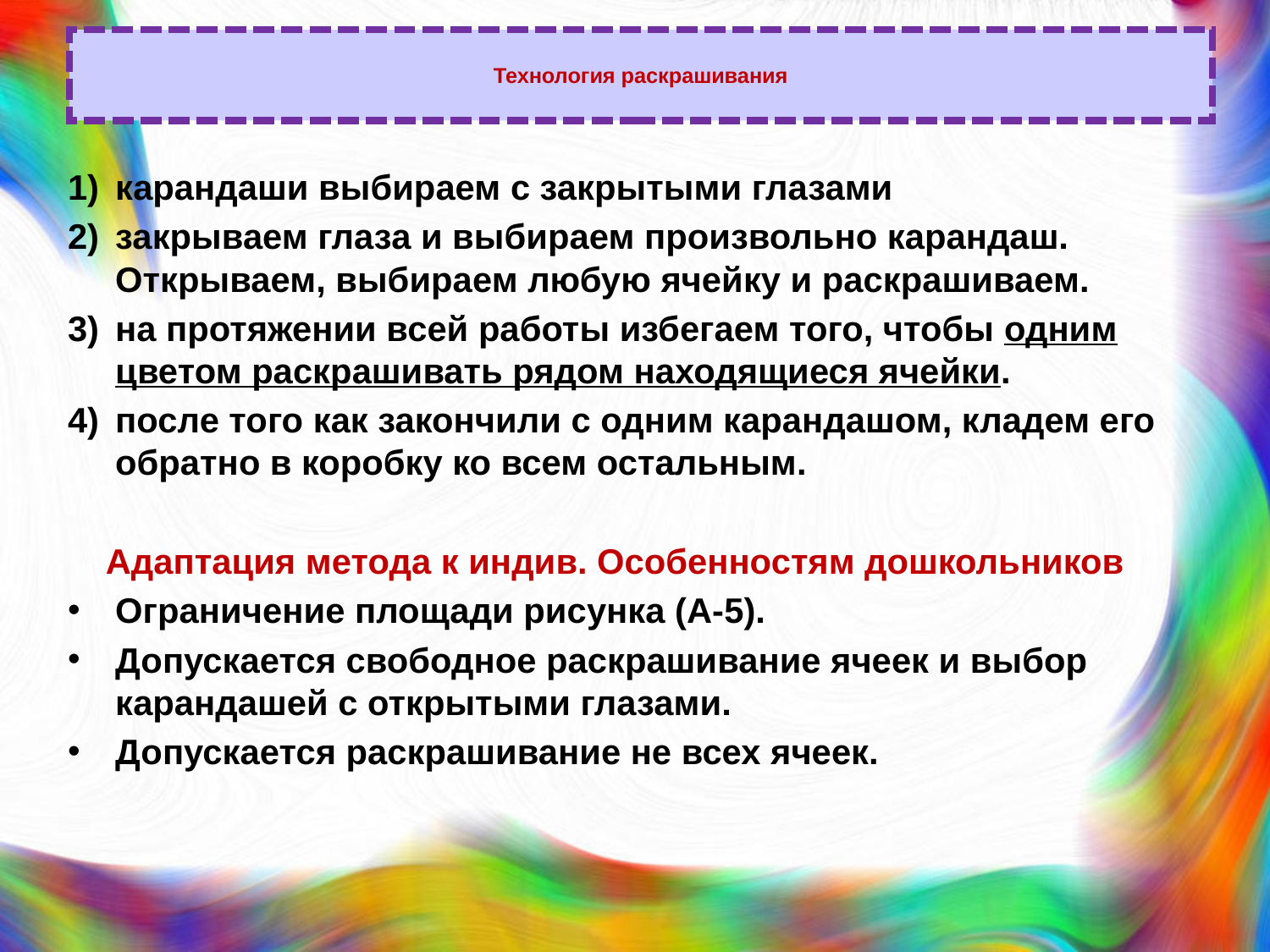

# Технология раскрашивания
карандаши выбираем с закрытыми глазами
закрываем глаза и выбираем произвольно карандаш. Открываем, выбираем любую ячейку и раскрашиваем.
на протяжении всей работы избегаем того, чтобы одним цветом раскрашивать рядом находящиеся ячейки.
после того как закончили с одним карандашом, кладем его обратно в коробку ко всем остальным.

Адаптация метода к индив. Особенностям дошкольников
Ограничение площади рисунка (А-5).
Допускается свободное раскрашивание ячеек и выбор карандашей с открытыми глазами.
Допускается раскрашивание не всех ячеек.